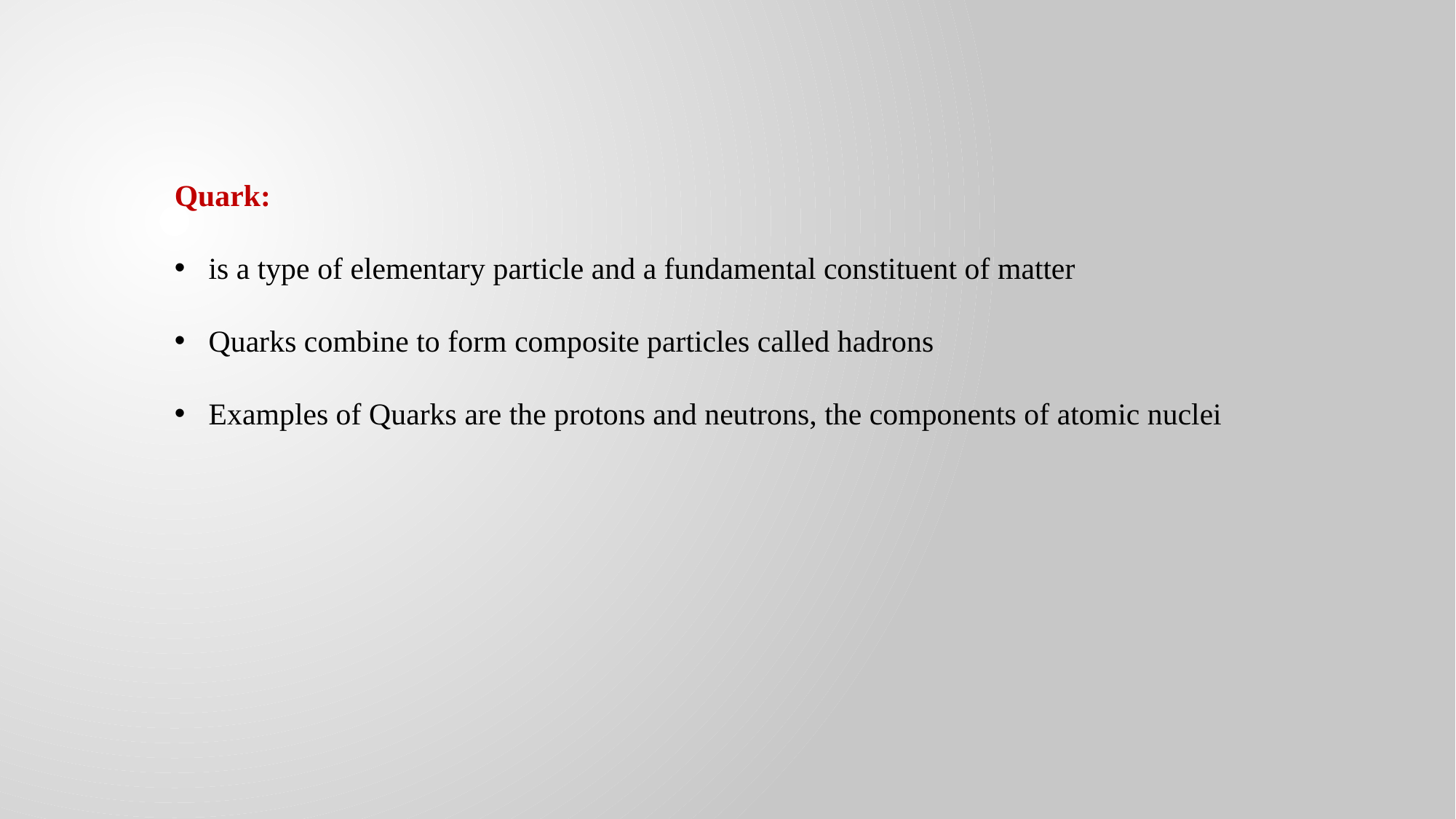

Quark:

is a type of elementary particle and a fundamental constituent of matter

Quarks combine to form composite particles called hadrons

Examples of Quarks are the protons and neutrons, the components of atomic nuclei